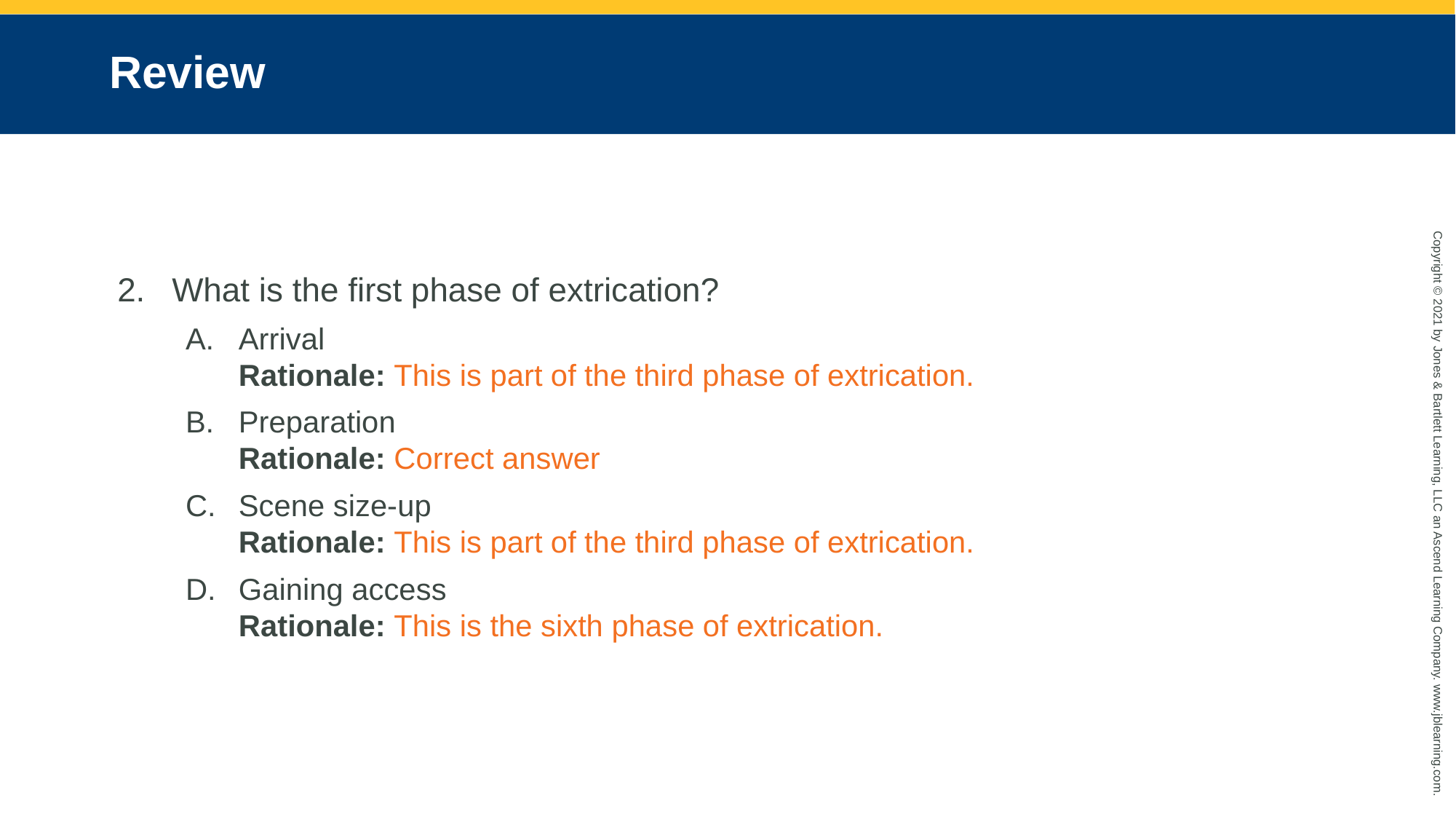

# Review
What is the first phase of extrication?
Arrival
Rationale: This is part of the third phase of extrication.
Preparation
Rationale: Correct answer
Scene size-up
Rationale: This is part of the third phase of extrication.
Gaining access
Rationale: This is the sixth phase of extrication.